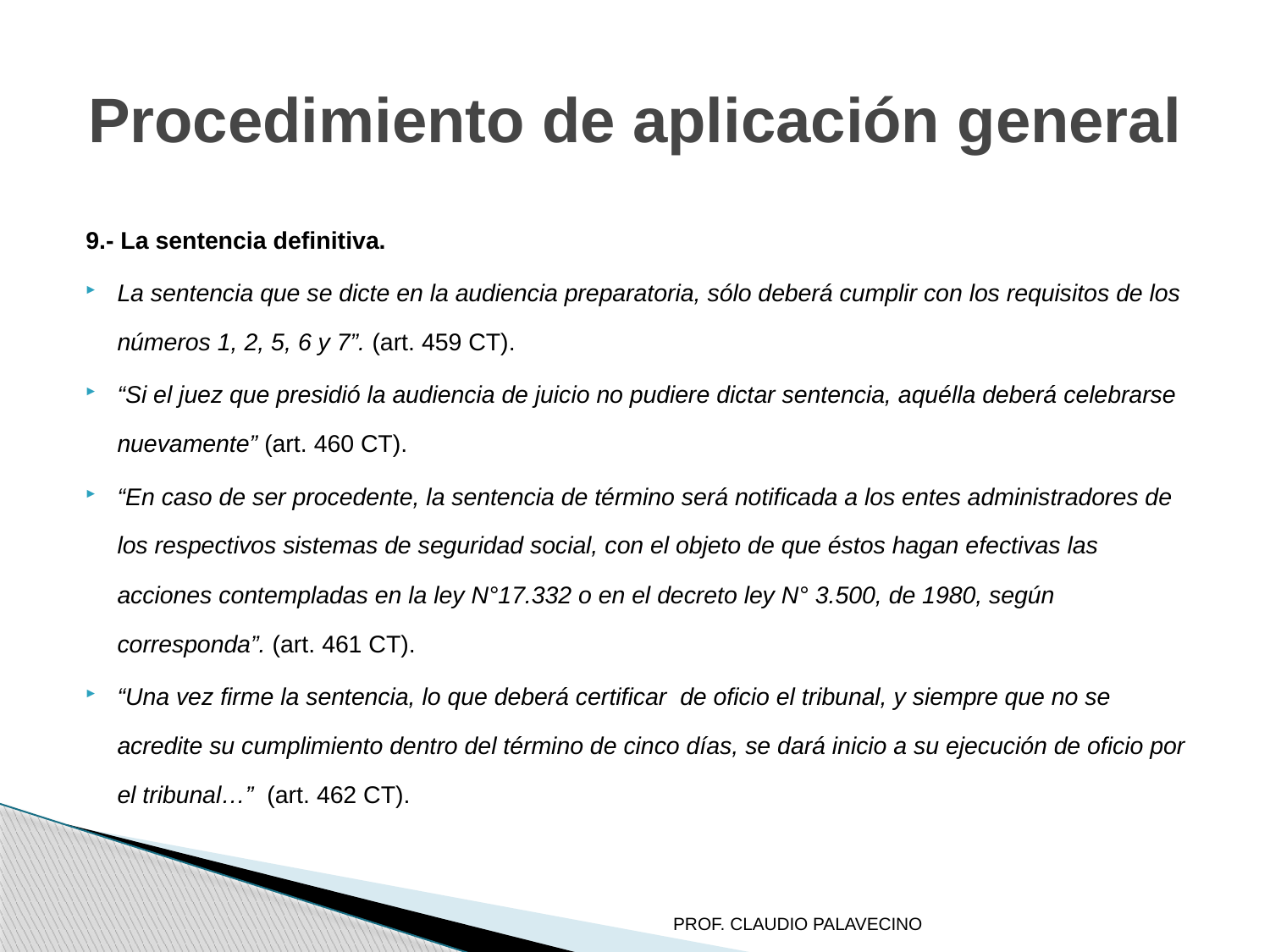

# Procedimiento de aplicación general
9.- La sentencia definitiva.
La sentencia que se dicte en la audiencia preparatoria, sólo deberá cumplir con los requisitos de los números 1, 2, 5, 6 y 7”. (art. 459 CT).
“Si el juez que presidió la audiencia de juicio no pudiere dictar sentencia, aquélla deberá celebrarse nuevamente” (art. 460 CT).
“En caso de ser procedente, la sentencia de término será notificada a los entes administradores de los respectivos sistemas de seguridad social, con el objeto de que éstos hagan efectivas las acciones contempladas en la ley N°17.332 o en el decreto ley N° 3.500, de 1980, según corresponda”. (art. 461 CT).
“Una vez firme la sentencia, lo que deberá certificar  de oficio el tribunal, y siempre que no se acredite su cumplimiento dentro del término de cinco días, se dará inicio a su ejecución de oficio por el tribunal…”  (art. 462 CT).

PROF. CLAUDIO PALAVECINO